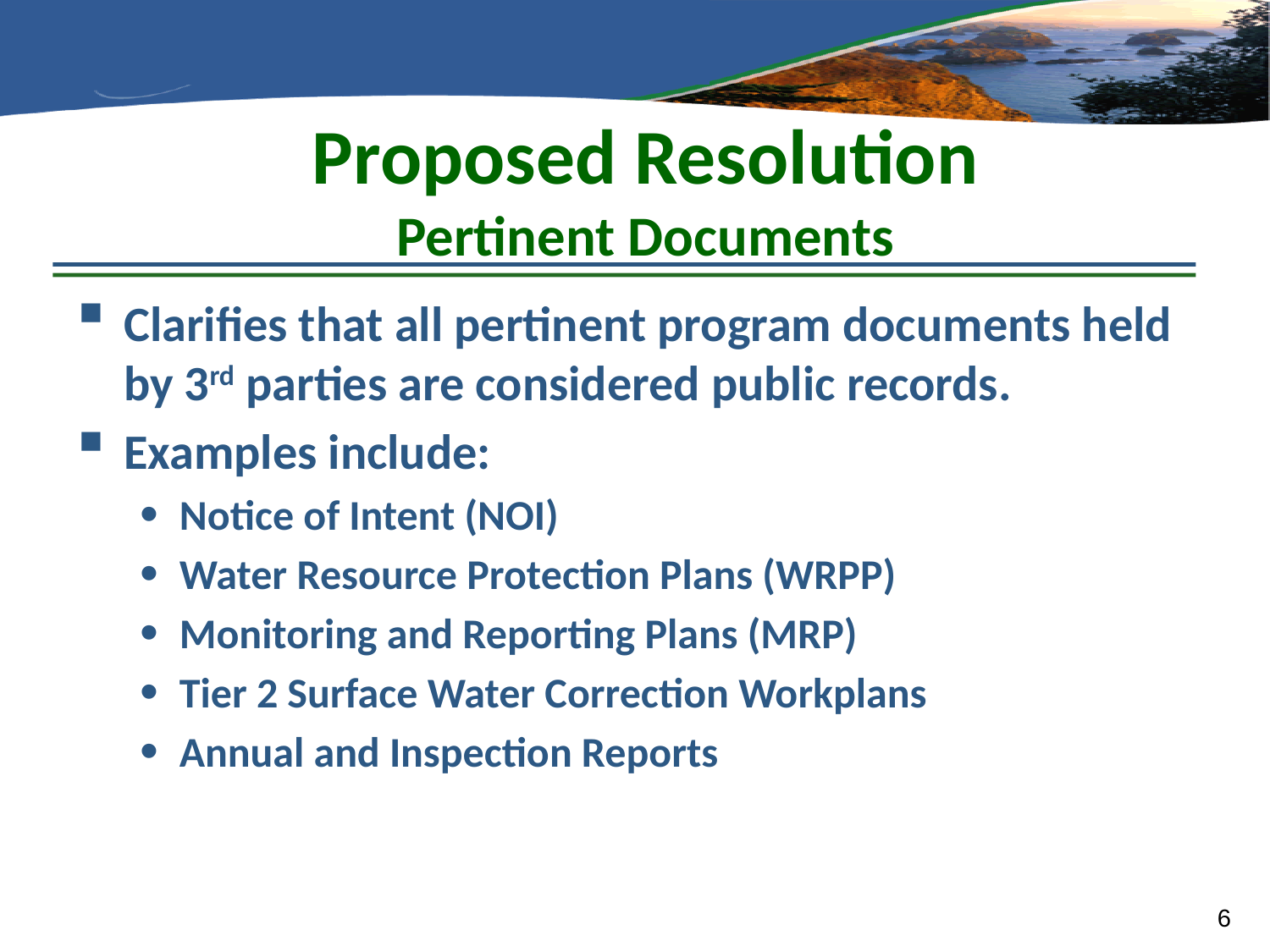

# Proposed Resolution Pertinent Documents

Clarifies that all pertinent program documents held by 3rd parties are considered public records.
Examples include:
Notice of Intent (NOI)
Water Resource Protection Plans (WRPP)
Monitoring and Reporting Plans (MRP)
Tier 2 Surface Water Correction Workplans
Annual and Inspection Reports

6